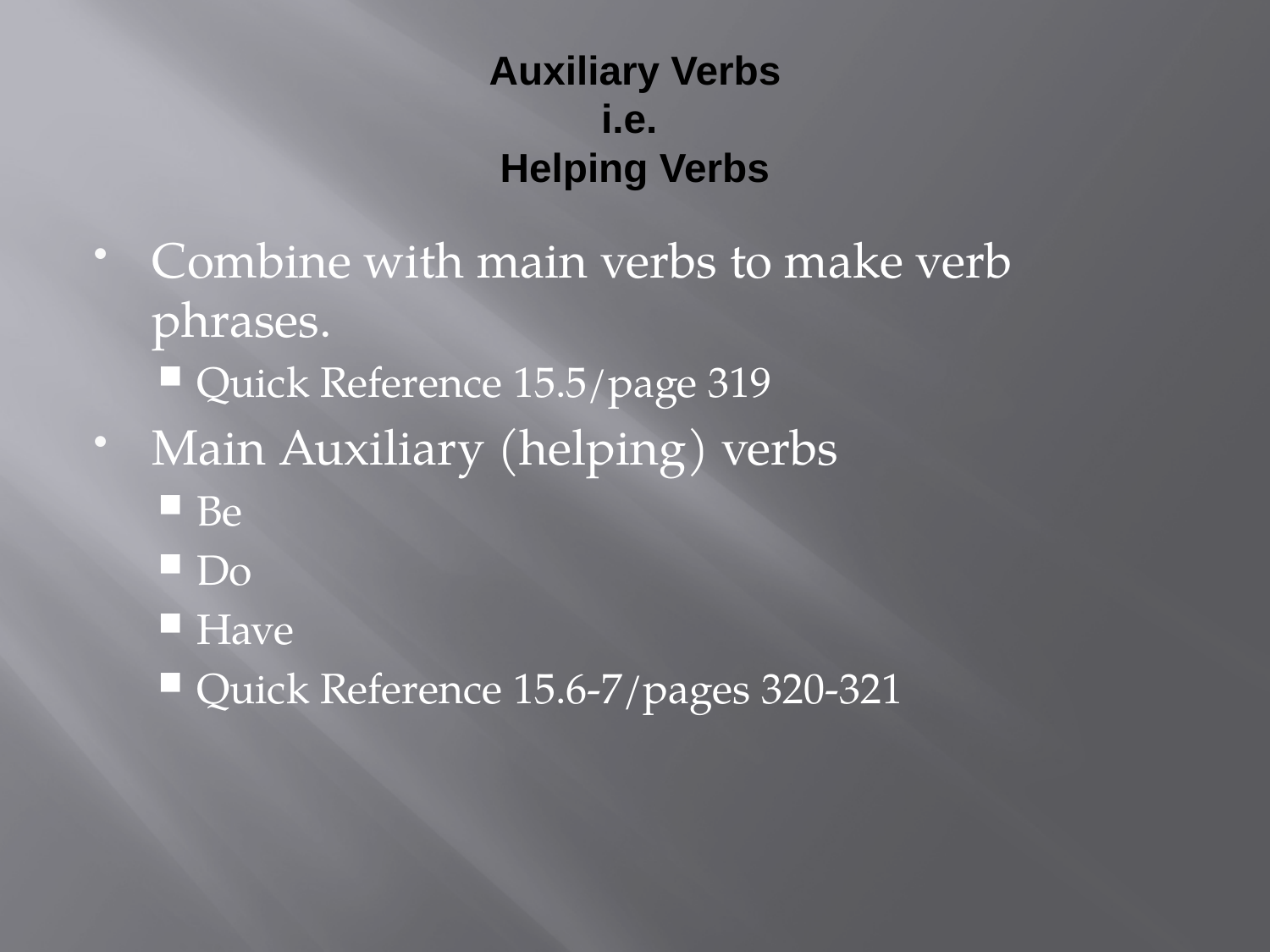

# Auxiliary Verbs i.e. Helping Verbs
Combine with main verbs to make verb phrases.
Quick Reference 15.5/page 319
Main Auxiliary (helping) verbs
Be
Do
Have
Quick Reference 15.6-7/pages 320-321